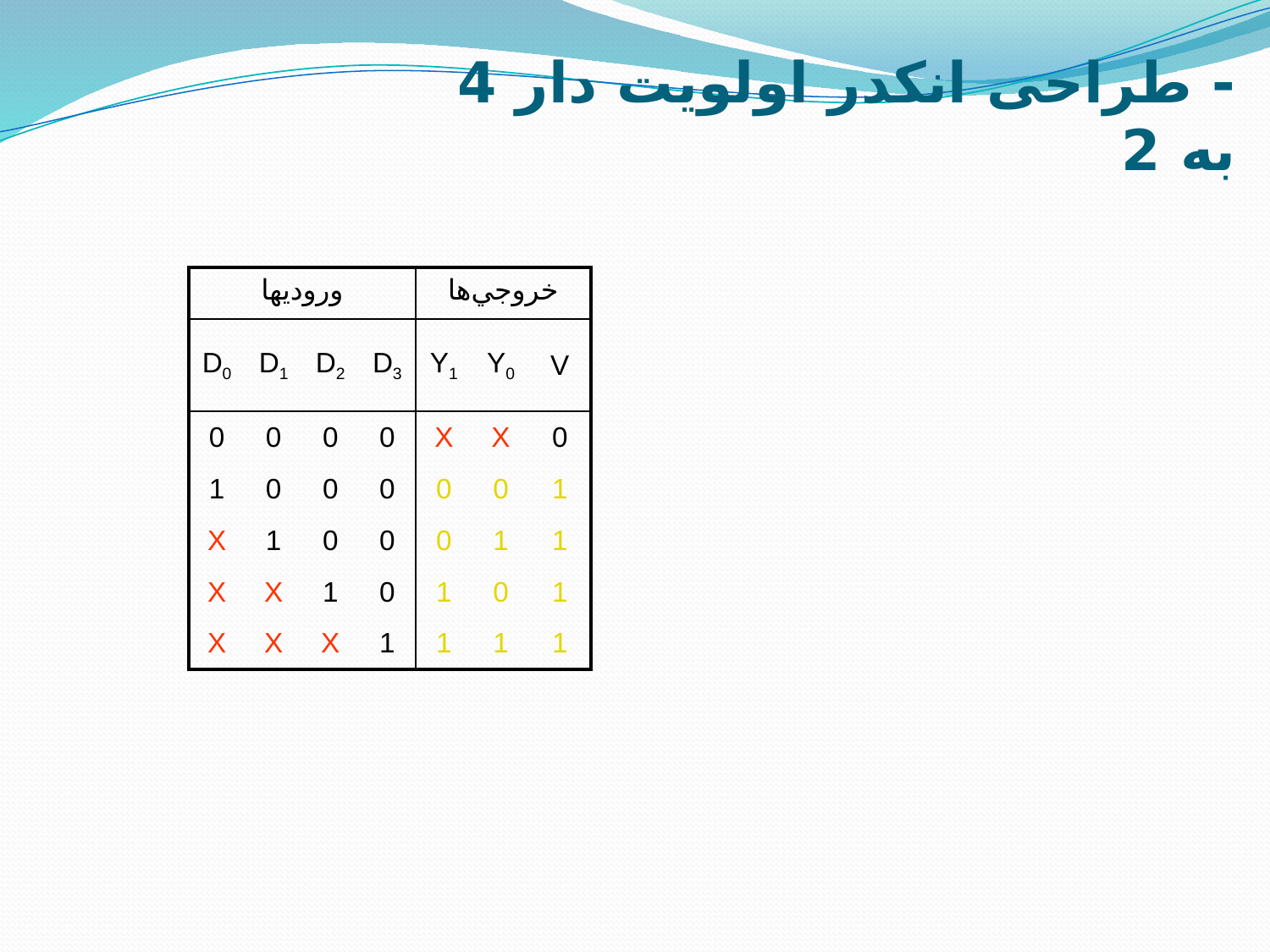

- طراحی انکدر اولويت دار 4 به 2
| وروديها |  |  |  | خروجي‌ها |  |  |
| --- | --- | --- | --- | --- | --- | --- |
| D0 | D1 | D2 | D3 | Y1 | Y0 | V |
| 0 | 0 | 0 | 0 | X | X | 0 |
| 1 | 0 | 0 | 0 | 0 | 0 | 1 |
| X | 1 | 0 | 0 | 0 | 1 | 1 |
| X | X | 1 | 0 | 1 | 0 | 1 |
| X | X | X | 1 | 1 | 1 | 1 |